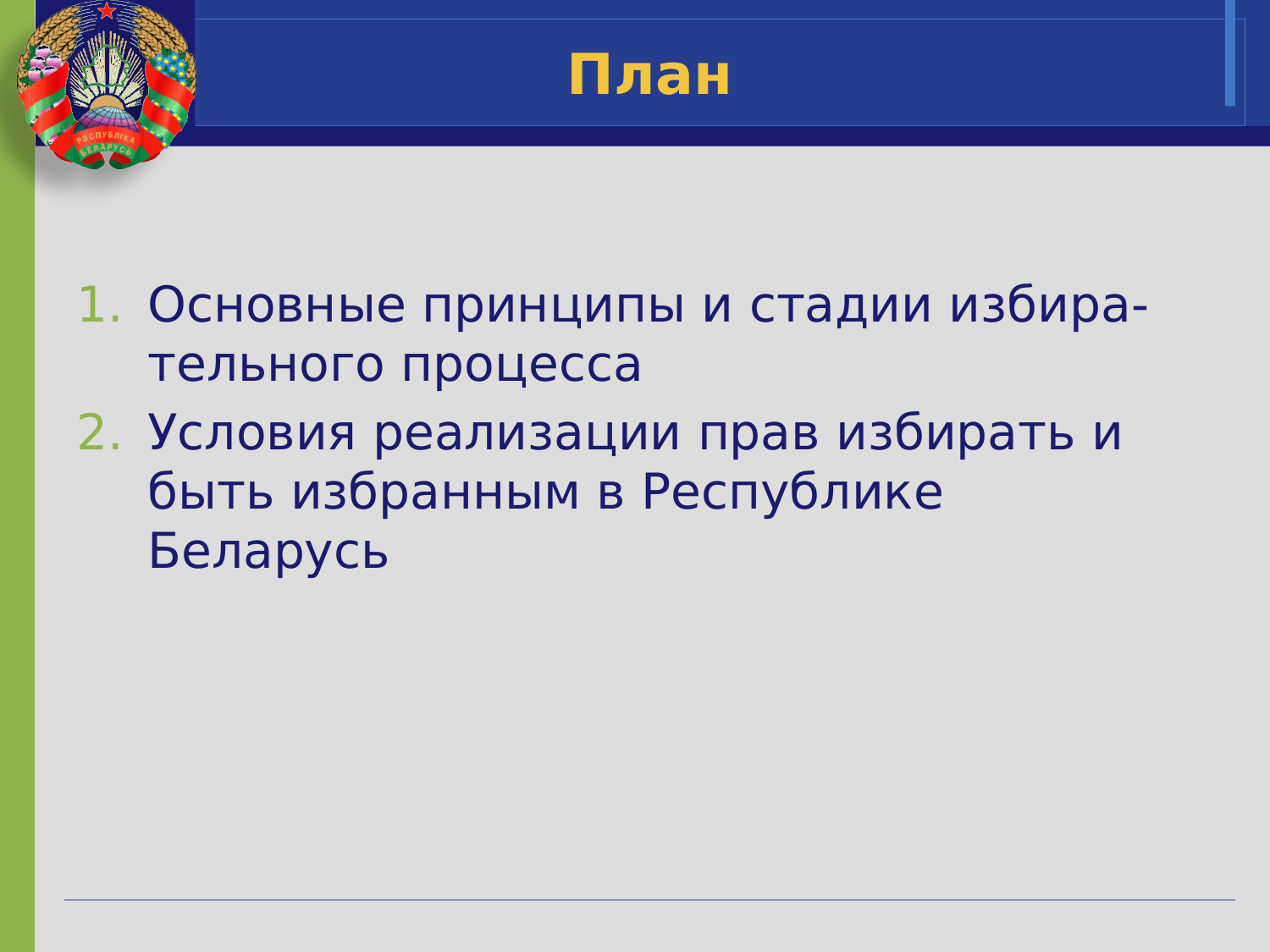

# План
Основные принципы и стадии избира-тельного процесса
Условия реализации прав избирать и быть избранным в Республике Беларусь